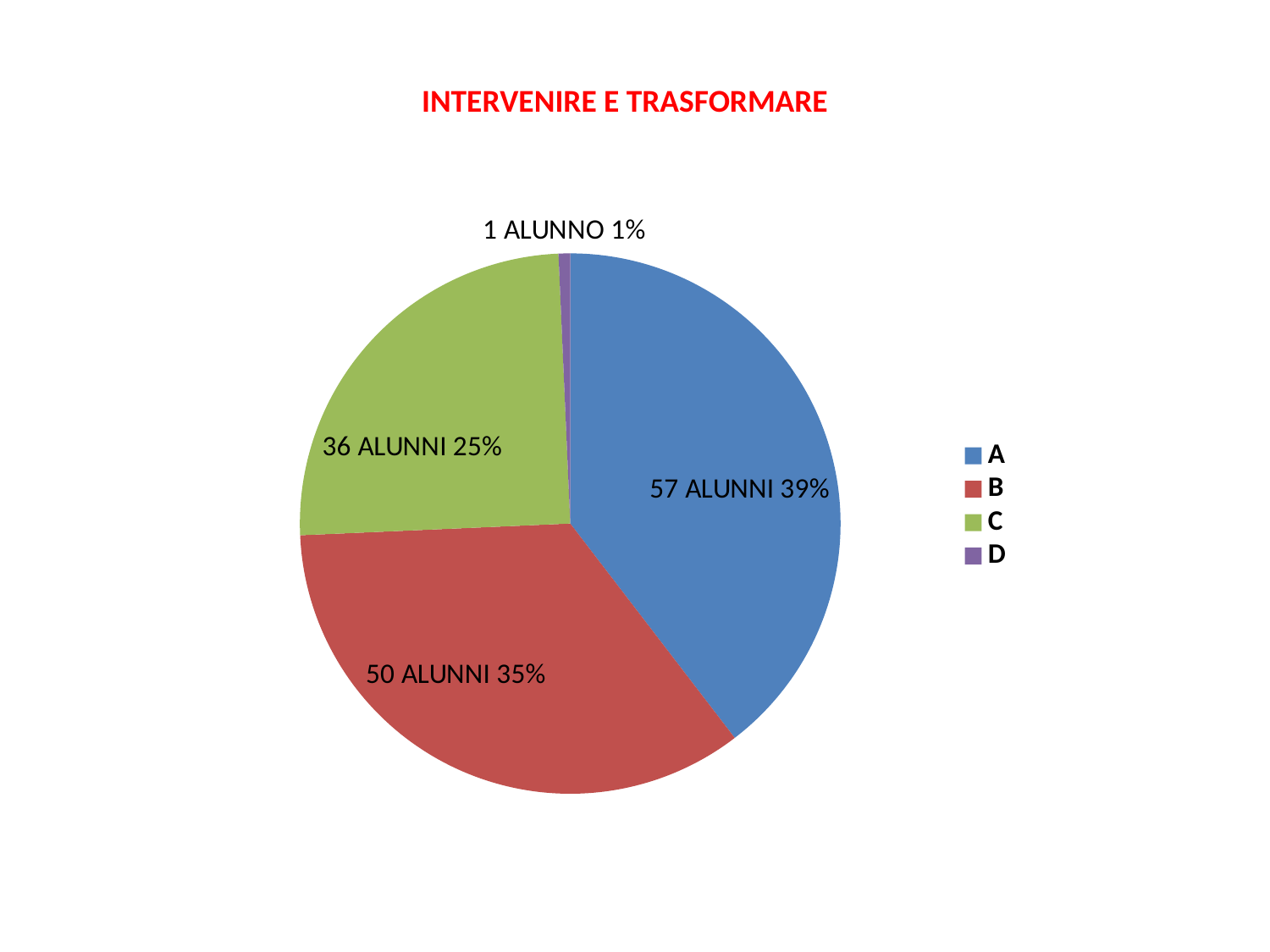

INTERVENIRE E TRASFORMARE

### Chart

| Category |  |
|---|---|
| A | 57.0 |
| B | 50.0 |
| C | 36.0 |
| D | 1.0 |